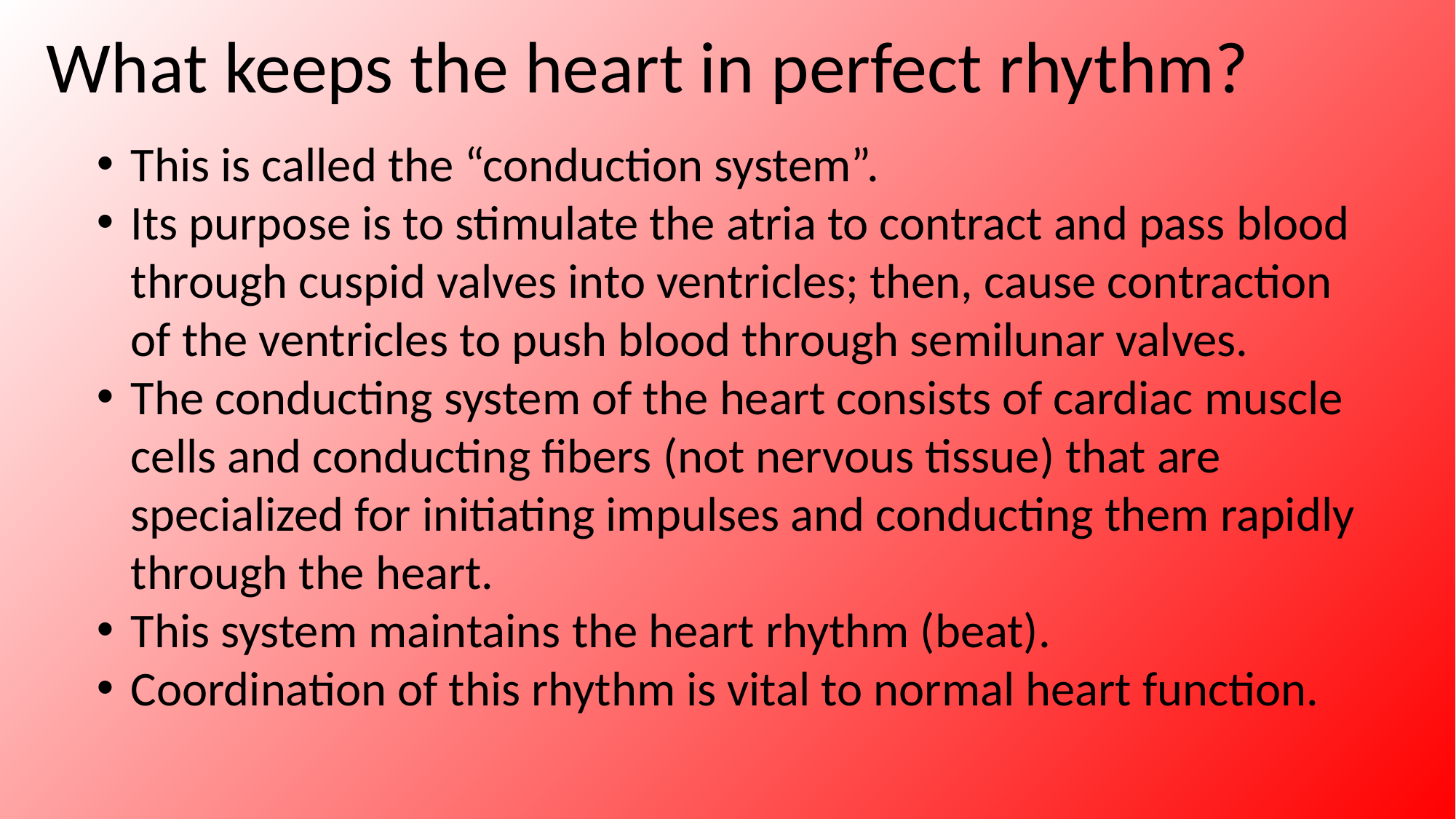

# What keeps the heart in perfect rhythm?
This is called the “conduction system”.
Its purpose is to stimulate the atria to contract and pass blood through cuspid valves into ventricles; then, cause contraction of the ventricles to push blood through semilunar valves.
The conducting system of the heart consists of cardiac muscle cells and conducting fibers (not nervous tissue) that are specialized for initiating impulses and conducting them rapidly through the heart.
This system maintains the heart rhythm (beat).
Coordination of this rhythm is vital to normal heart function.